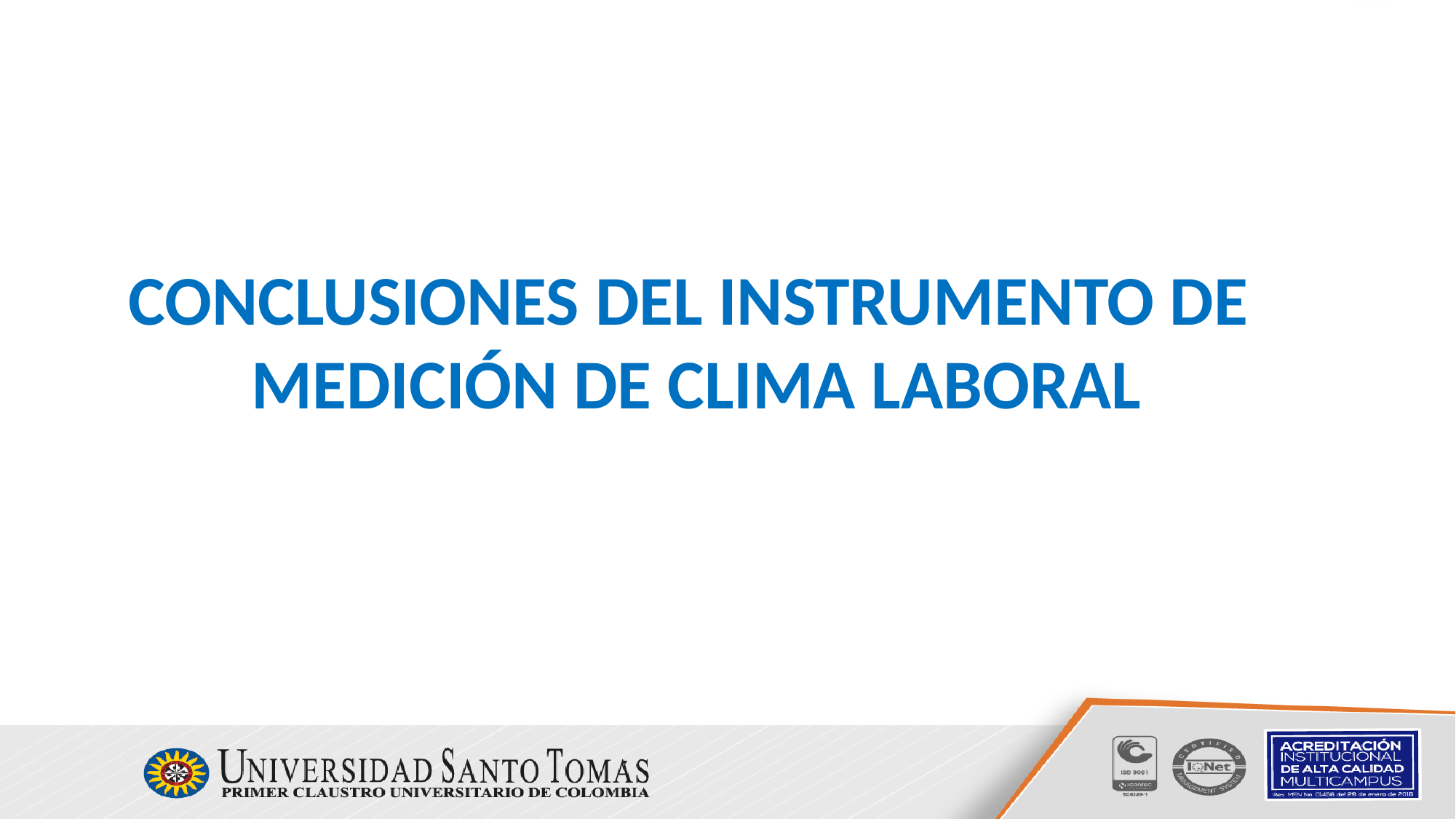

# CONCLUSIONES del instrumento de  medición de clima laboral